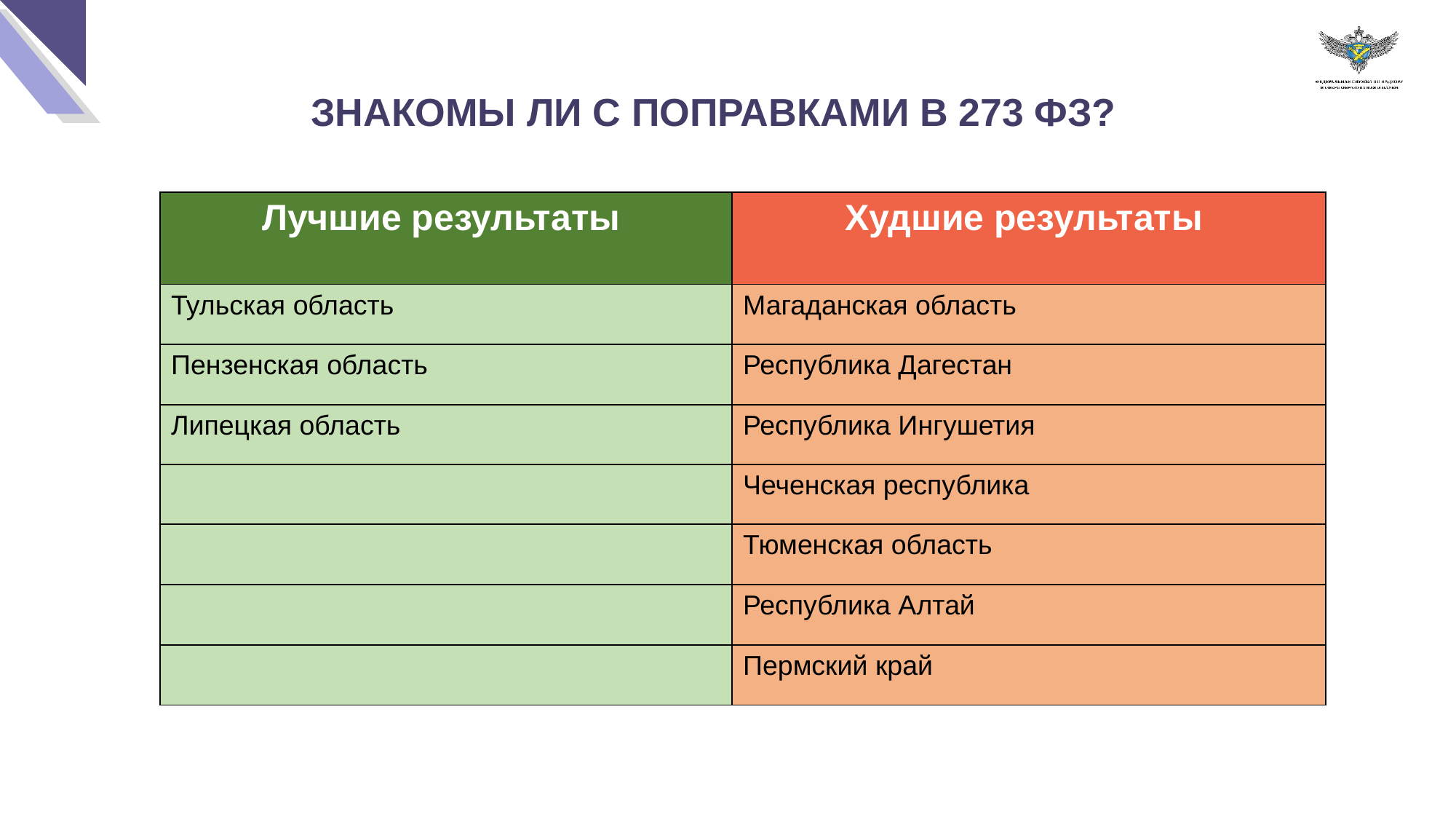

ЗНАКОМЫ ЛИ С ПОПРАВКАМИ В 273 ФЗ?
| Лучшие результаты | Худшие результаты |
| --- | --- |
| Тульская область | Магаданская область |
| Пензенская область | Республика Дагестан |
| Липецкая область | Республика Ингушетия |
|  | Чеченская республика |
|  | Тюменская область |
|  | Республика Алтай |
|  | Пермский край |